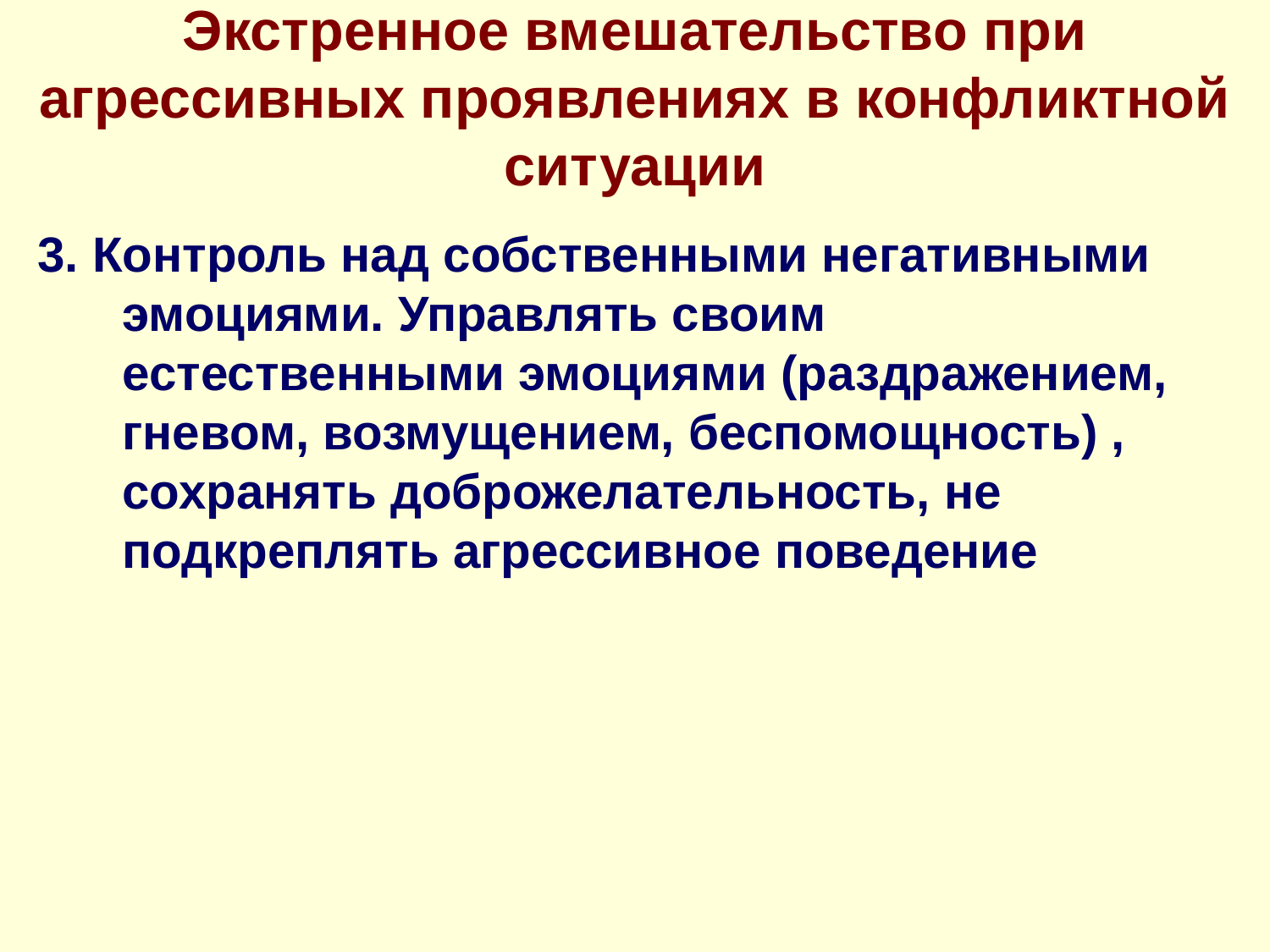

# Экстренное вмешательство при агрессивных проявлениях в конфликтной ситуации
3. Контроль над собственными негативными эмоциями. Управлять своим естественными эмоциями (раздражением, гневом, возмущением, беспомощность) , сохранять доброжелательность, не подкреплять агрессивное поведение